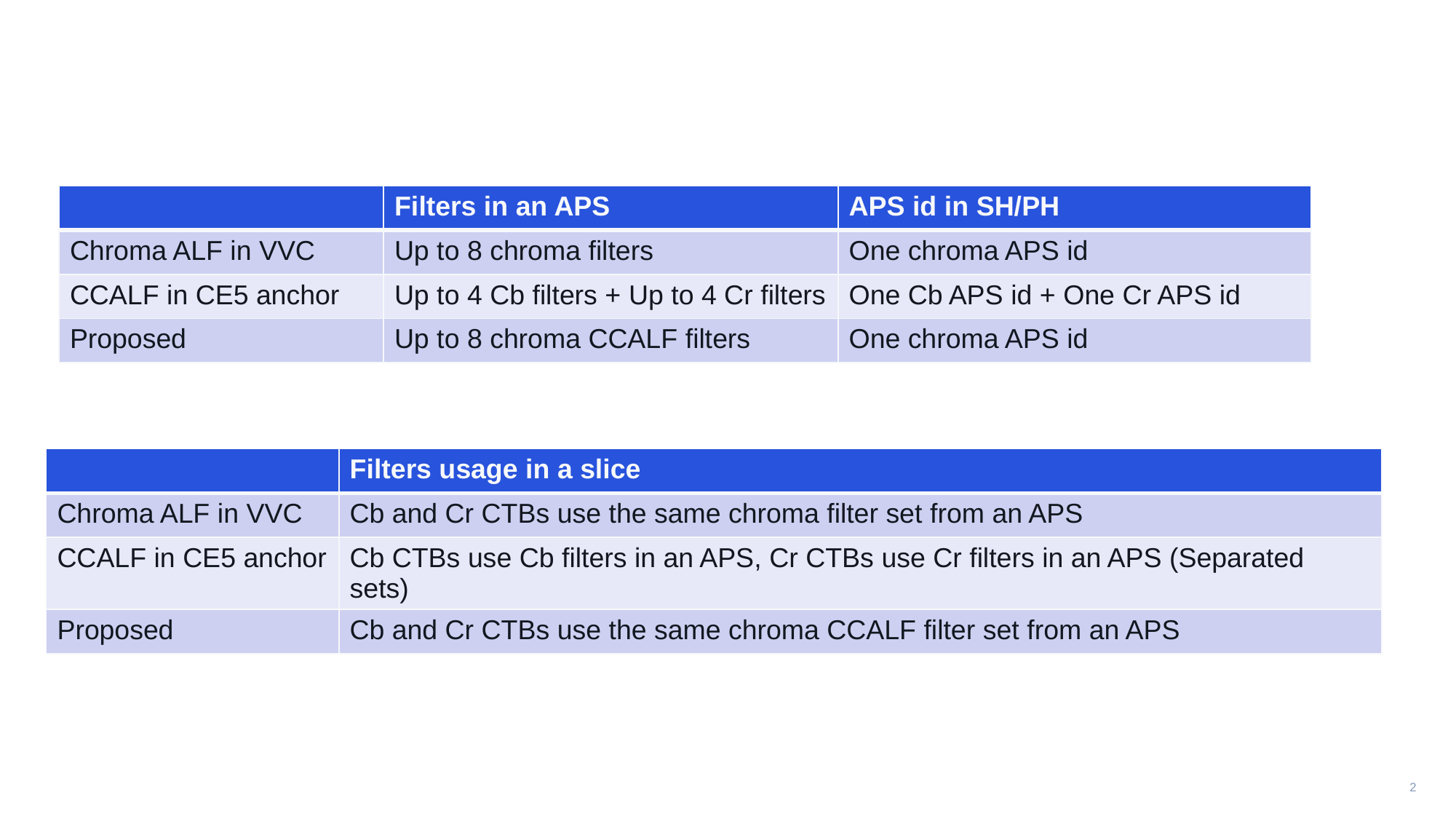

#

|  | Filters in an APS | APS id in SH/PH |
| --- | --- | --- |
| Chroma ALF in VVC | Up to 8 chroma filters | One chroma APS id |
| CCALF in CE5 anchor | Up to 4 Cb filters + Up to 4 Cr filters | One Cb APS id + One Cr APS id |
| Proposed | Up to 8 chroma CCALF filters | One chroma APS id |
|  | Filters usage in a slice |
| --- | --- |
| Chroma ALF in VVC | Cb and Cr CTBs use the same chroma filter set from an APS |
| CCALF in CE5 anchor | Cb CTBs use Cb filters in an APS, Cr CTBs use Cr filters in an APS (Separated sets) |
| Proposed | Cb and Cr CTBs use the same chroma CCALF filter set from an APS |